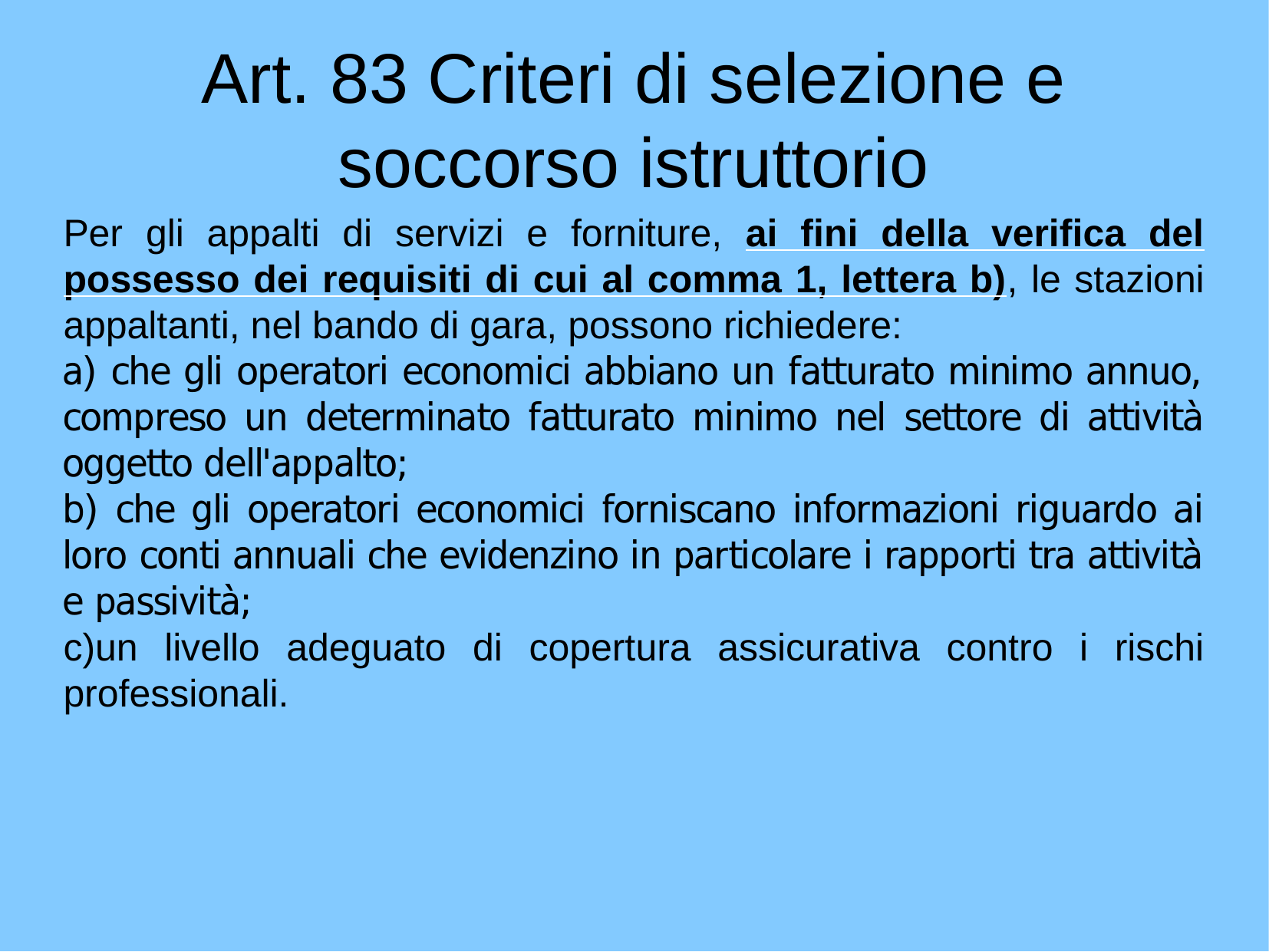

Art. 83 Criteri di selezione e soccorso istruttorio
Per gli appalti di servizi e forniture, ai fini della verifica del possesso dei requisiti di cui al comma 1, lettera b), le stazioni appaltanti, nel bando di gara, possono richiedere:
a) che gli operatori economici abbiano un fatturato minimo annuo, compreso un determinato fatturato minimo nel settore di attività oggetto dell'appalto;
b) che gli operatori economici forniscano informazioni riguardo ai loro conti annuali che evidenzino in particolare i rapporti tra attività e passività;
c)un livello adeguato di copertura assicurativa contro i rischi professionali.